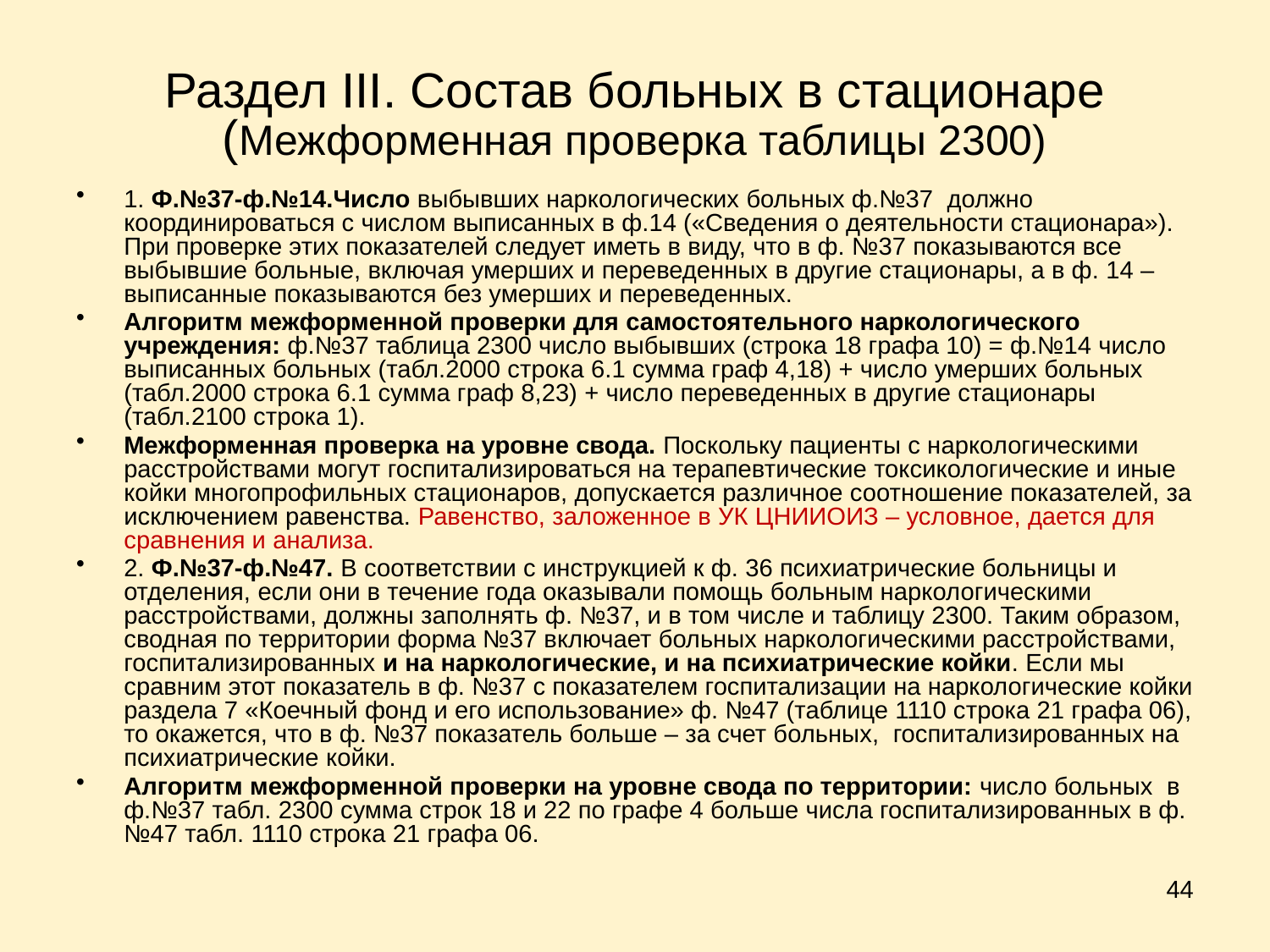

# Раздел III. Состав больных в стационаре (Межформенная проверка таблицы 2300)
1. Ф.№37-ф.№14.Число выбывших наркологических больных ф.№37  должно координироваться с числом выписанных в ф.14 («Сведения о деятельности стационара»). При проверке этих показателей следует иметь в виду, что в ф. №37 показываются все выбывшие больные, включая умерших и переведенных в другие стационары, а в ф. 14 – выписанные показываются без умерших и переведенных.
Алгоритм межформенной проверки для самостоятельного наркологического учреждения: ф.№37 таблица 2300 число выбывших (строка 18 графа 10) = ф.№14 число выписанных больных (табл.2000 строка 6.1 сумма граф 4,18) + число умерших больных (табл.2000 строка 6.1 сумма граф 8,23) + число переведенных в другие стационары (табл.2100 строка 1).
Межформенная проверка на уровне свода. Поскольку пациенты с наркологическими расстройствами могут госпитализироваться на терапевтические токсикологические и иные койки многопрофильных стационаров, допускается различное соотношение показателей, за исключением равенства. Равенство, заложенное в УК ЦНИИОИЗ – условное, дается для сравнения и анализа.
2. Ф.№37-ф.№47. В соответствии с инструкцией к ф. 36 психиатрические больницы и отделения, если они в течение года оказывали помощь больным наркологическими расстройствами, должны заполнять ф. №37, и в том числе и таблицу 2300. Таким образом,  сводная по территории форма №37 включает больных наркологическими расстройствами, госпитализированных и на наркологические, и на психиатрические койки. Если мы сравним этот показатель в ф. №37 с показателем госпитализации на наркологические койки раздела 7 «Коечный фонд и его использование» ф. №47 (таблице 1110 строка 21 графа 06), то окажется, что в ф. №37 показатель больше – за счет больных,  госпитализированных на психиатрические койки.
Алгоритм межформенной проверки на уровне свода по территории: число больных  в ф.№37 табл. 2300 сумма строк 18 и 22 по графе 4 больше числа госпитализированных в ф. №47 табл. 1110 строка 21 графа 06.

44